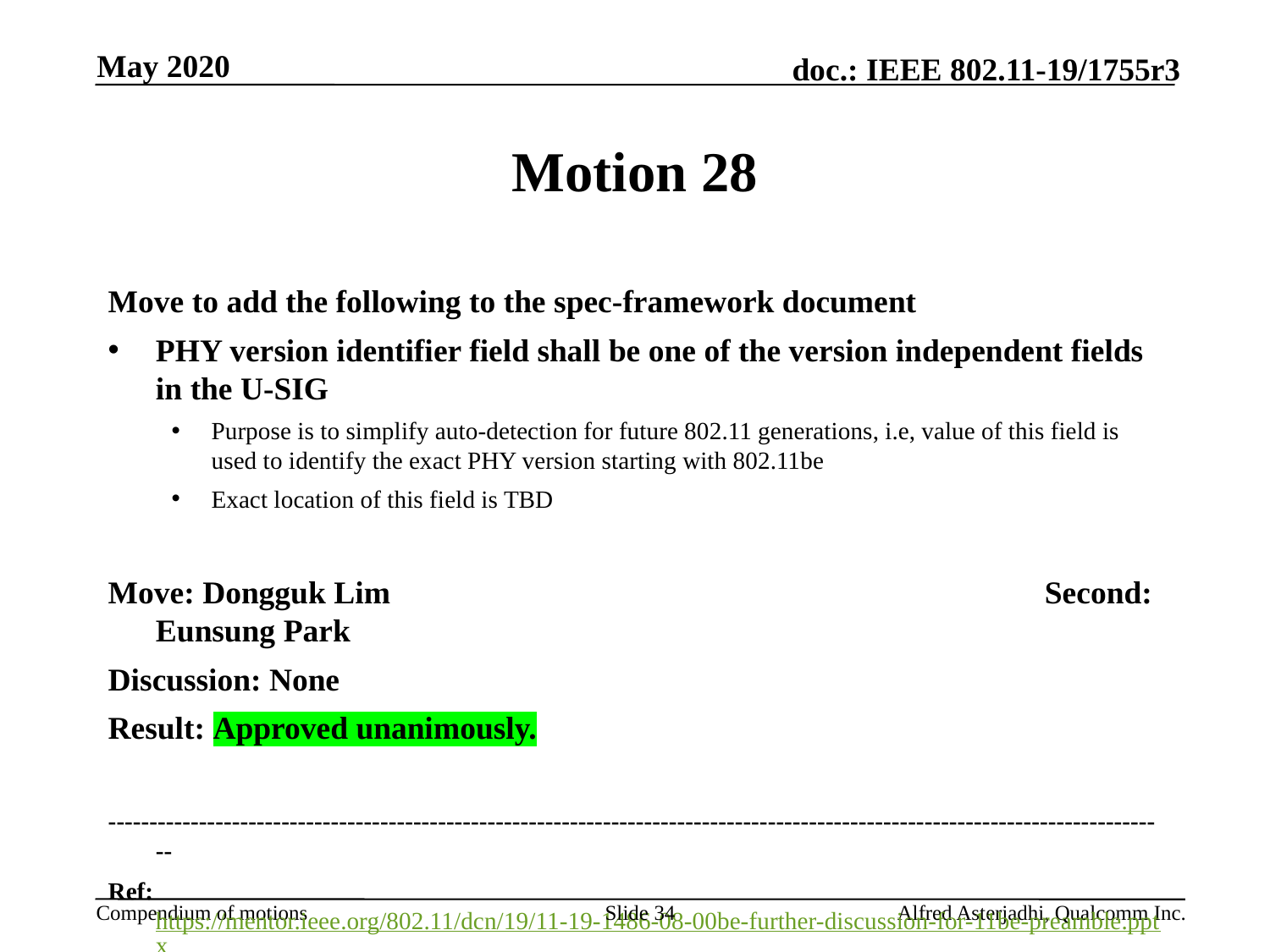

May 2020
# Motion 28
Move to add the following to the spec-framework document
PHY version identifier field shall be one of the version independent fields in the U-SIG
Purpose is to simplify auto-detection for future 802.11 generations, i.e, value of this field is used to identify the exact PHY version starting with 802.11be
Exact location of this field is TBD

Move: Dongguk Lim						Second: Eunsung Park
Discussion: None
Result: Approved unanimously.

---------------------------------------------------------------------------------------------------------------------------------
Ref: https://mentor.ieee.org/802.11/dcn/19/11-19-1486-08-00be-further-discussion-for-11be-preamble.pptx

Slide 34
Alfred Asterjadhi, Qualcomm Inc.